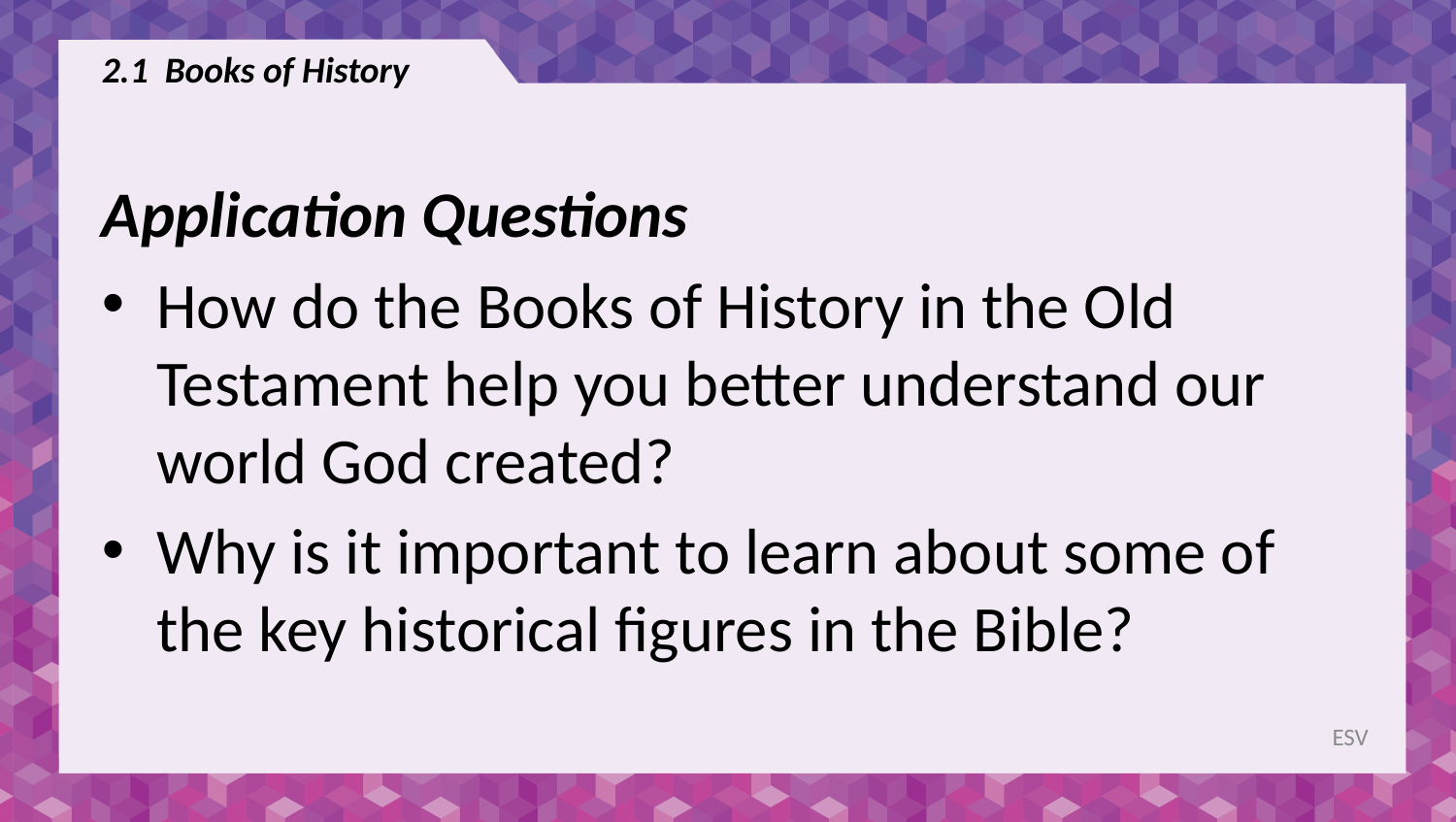

# 2.1  Books of History
Application Questions
How do the Books of History in the Old Testament help you better understand our world God created?
Why is it important to learn about some of the key historical figures in the Bible?
ESV